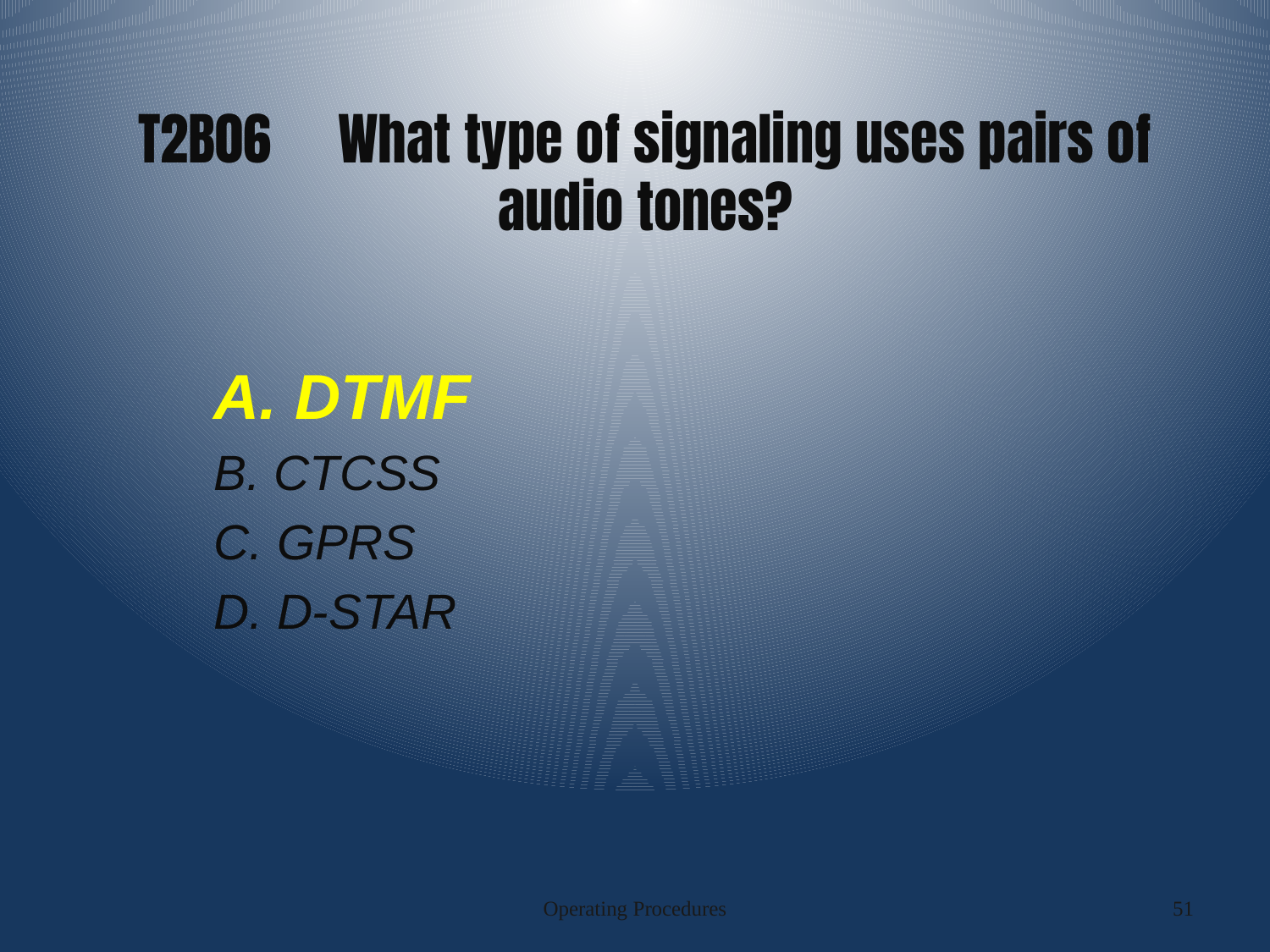

# T2B06     What type of signaling uses pairs of audio tones?
A. DTMF
B. CTCSS
C. GPRS
D. D-STAR
Operating Procedures
51